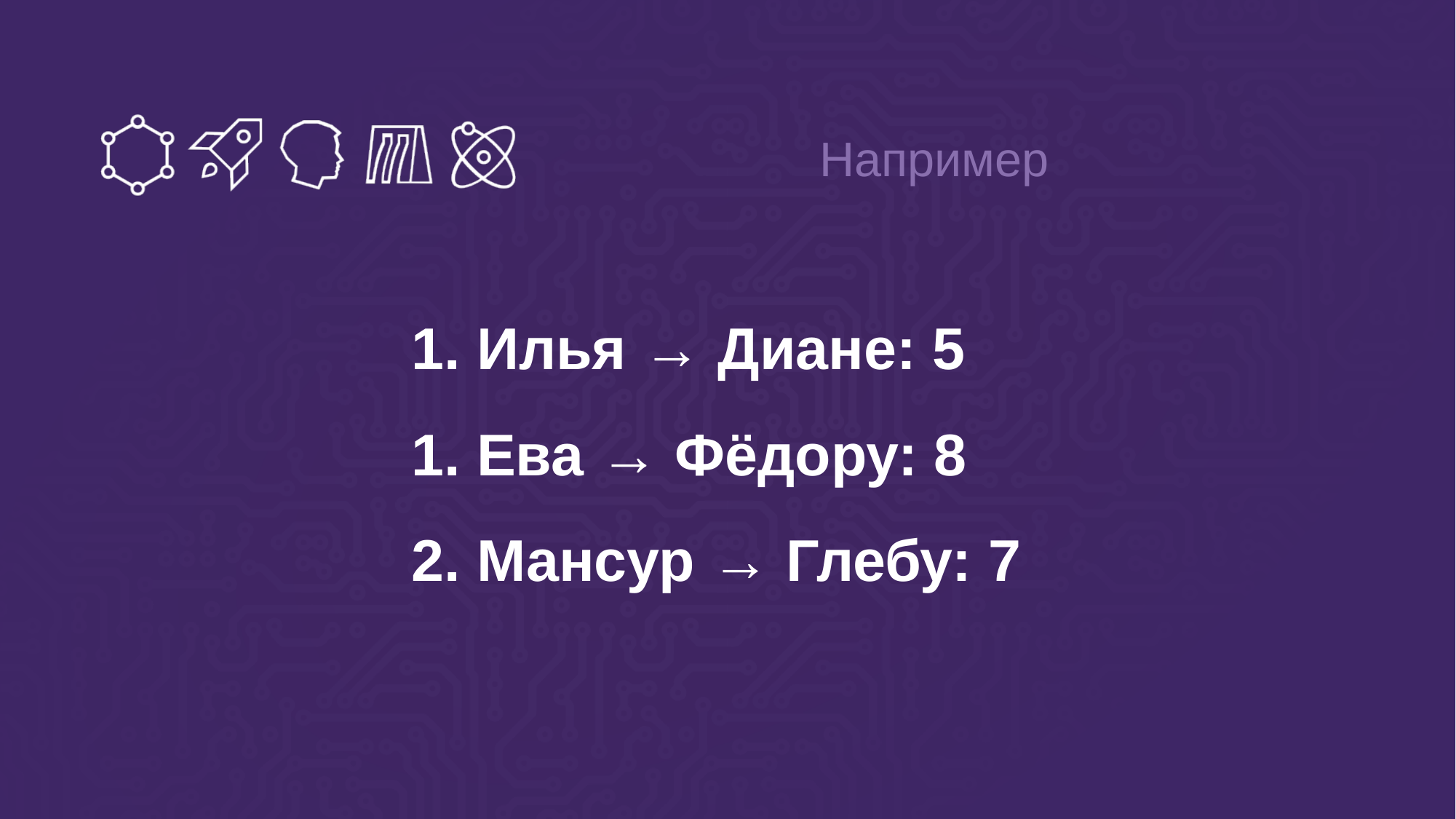

Например
1. Илья → Диане: 5
1. Ева → Фёдору: 8
2. Мансур → Глебу: 7